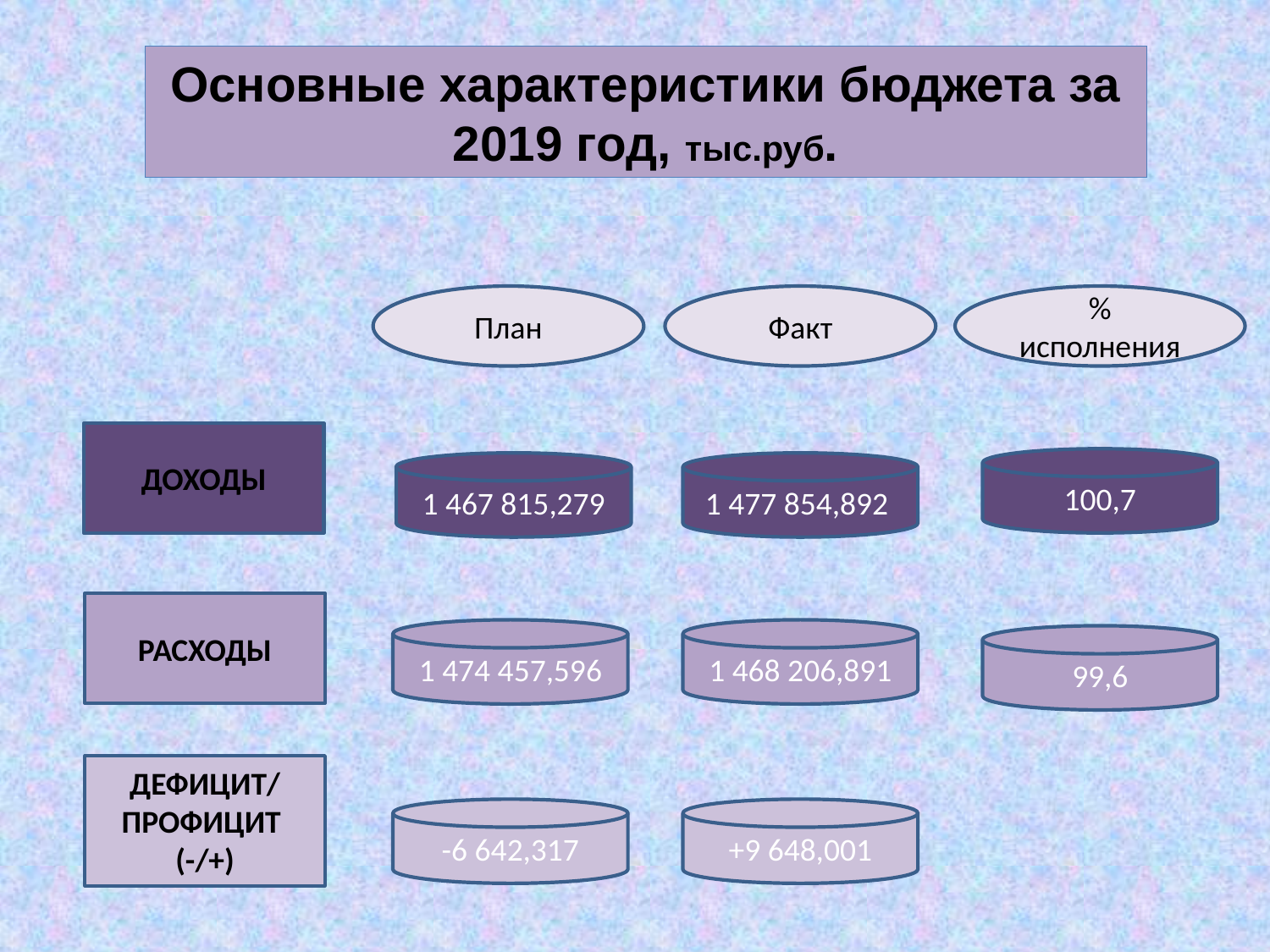

Основные характеристики бюджета за 2019 год, тыс.руб.
План
Факт
% исполнения
ДОХОДЫ
100,7
1 467 815,279
1 477 854,892
РАСХОДЫ
1 474 457,596
1 468 206,891
99,6
ДЕФИЦИТ/ ПРОФИЦИТ
(-/+)
-6 642,317
+9 648,001